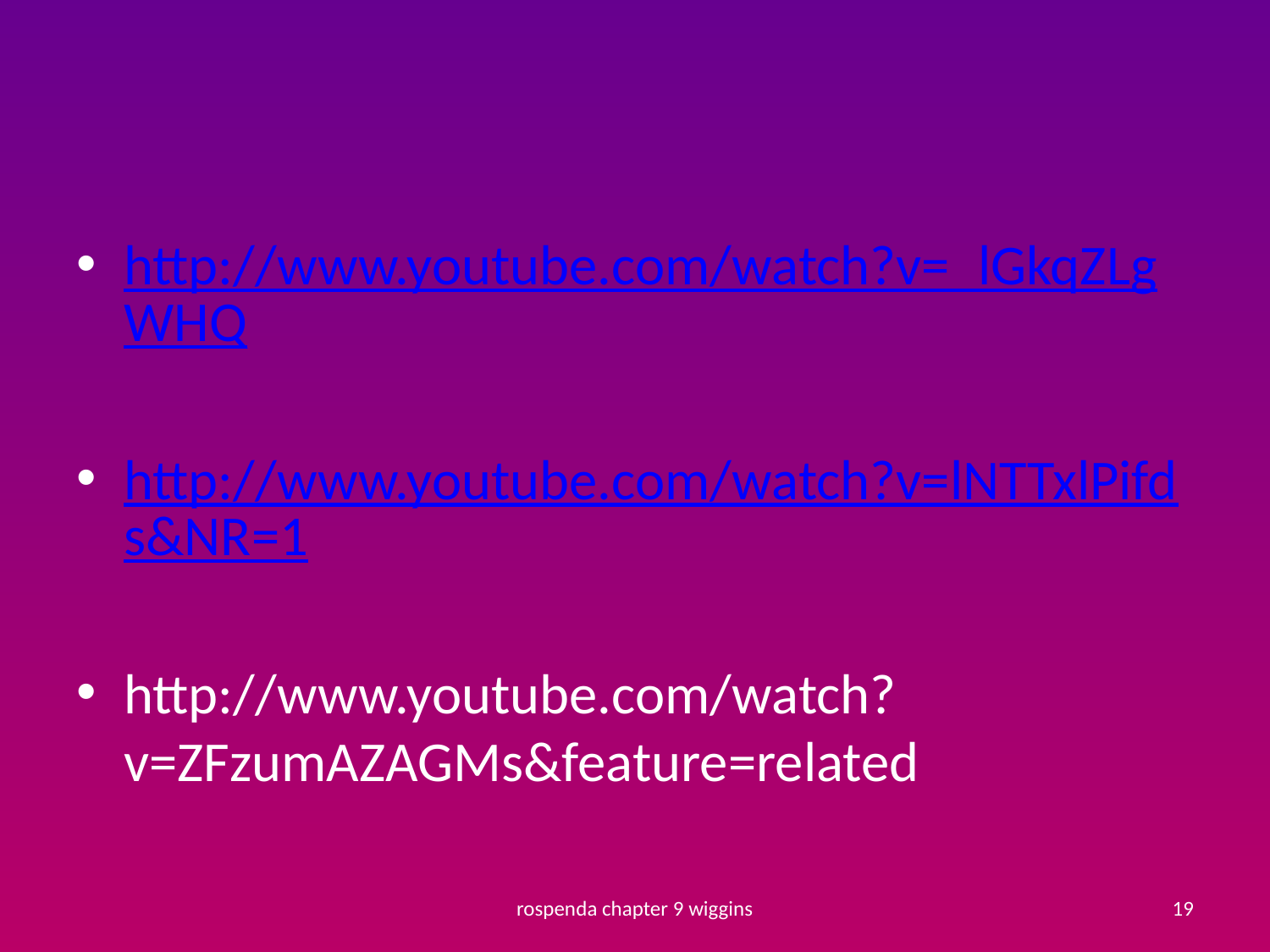

#
http://www.youtube.com/watch?v=_lGkqZLgWHQ

http://www.youtube.com/watch?v=lNTTxlPifds&NR=1

http://www.youtube.com/watch?v=ZFzumAZAGMs&feature=related

rospenda chapter 9 wiggins
19